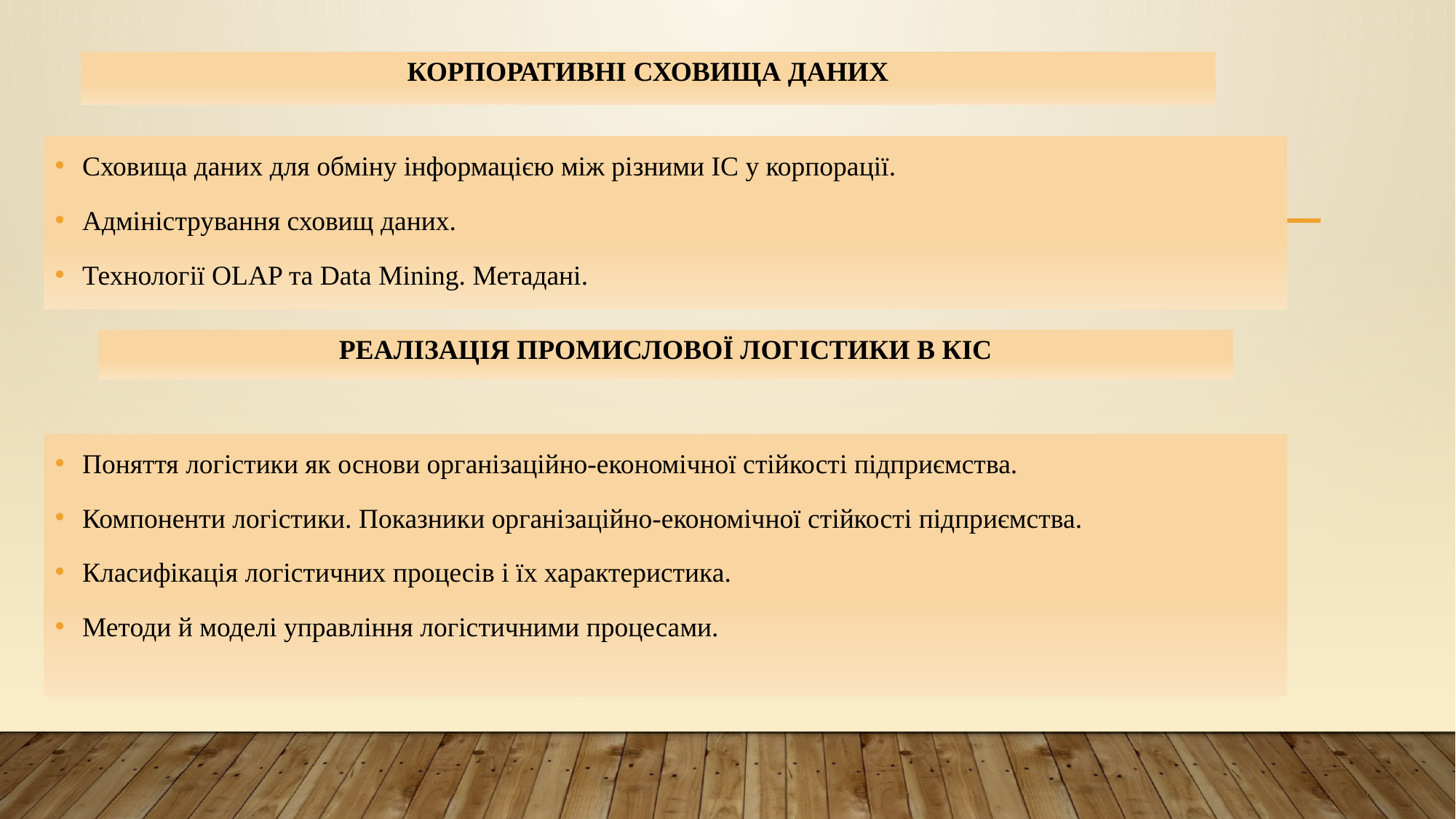

# Корпоративні сховища даних
Сховища даних для обміну інформацією між різними ІС у корпорації.
Адміністрування сховищ даних.
Технології OLAP та Data Mining. Метадані.

Реалізація промислової логістики в КІС
Поняття логістики як основи організаційно-економічної стійкості підприємства.
Компоненти логістики. Показники організаційно-економічної стійкості підприємства.
Класифікація логістичних процесів і їх характеристика.
Методи й моделі управління логістичними процесами.